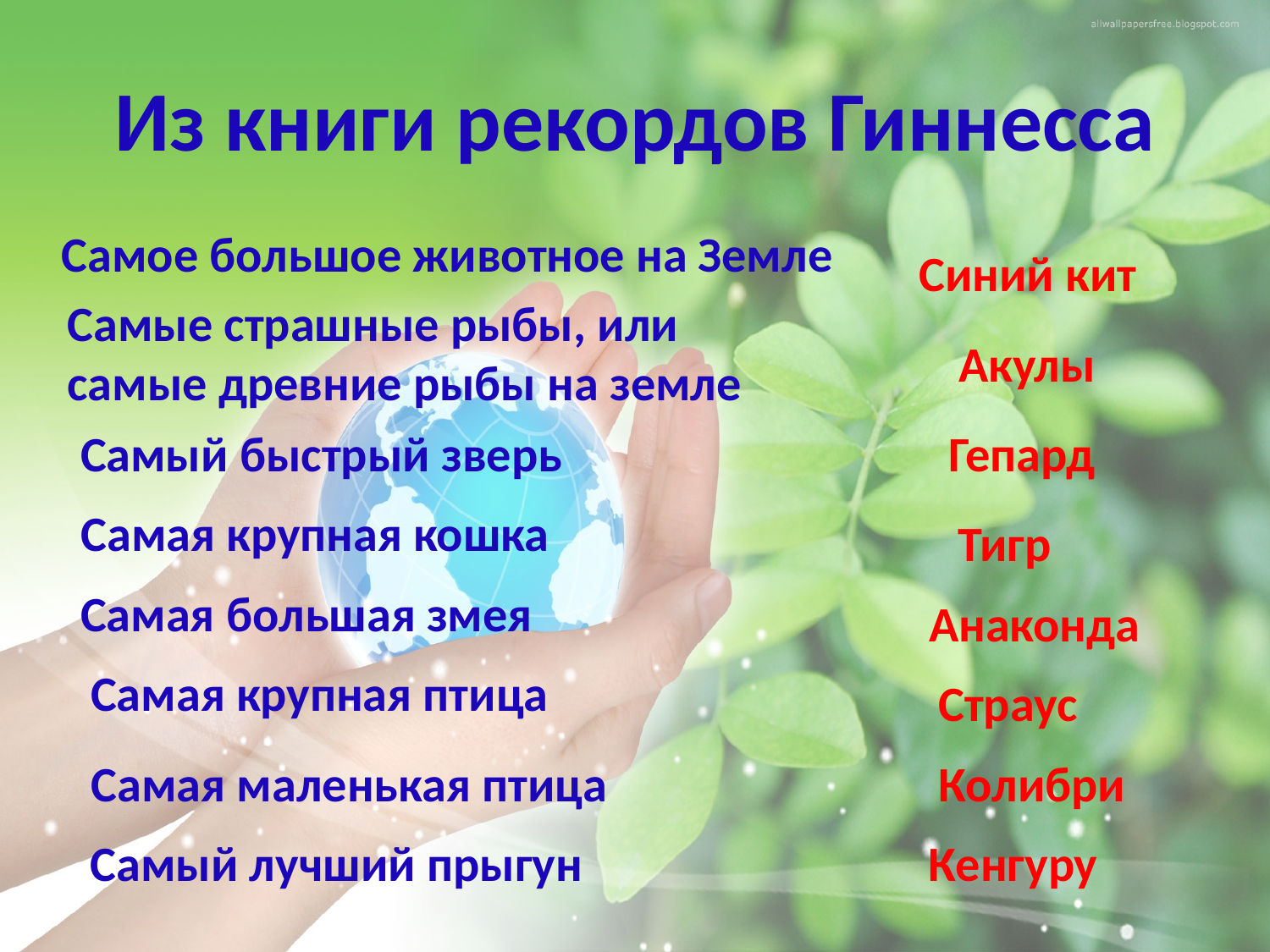

# Из книги рекордов Гиннесса
Самое большое животное на Земле
Синий кит
Самые страшные рыбы, или самые древние рыбы на земле
Акулы
Самый быстрый зверь
Гепард
Самая крупная кошка
Тигр
Самая большая змея
Анаконда
Самая крупная птица
Страус
Самая маленькая птица
Колибри
Самый лучший прыгун
Кенгуру